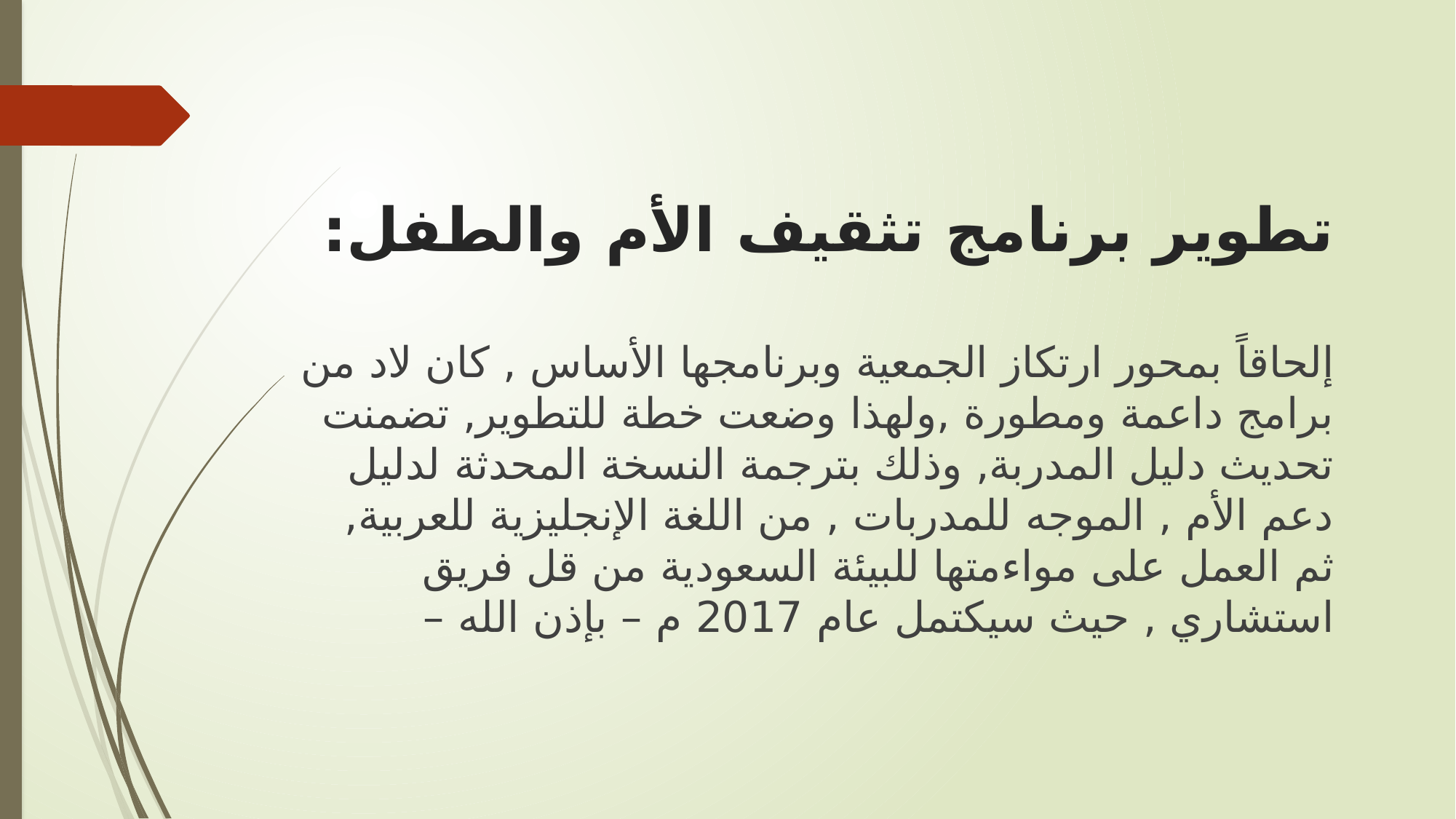

# تطوير برنامج تثقيف الأم والطفل:
إلحاقاً بمحور ارتكاز الجمعية وبرنامجها الأساس , كان لاد من برامج داعمة ومطورة ,ولهذا وضعت خطة للتطوير, تضمنت تحديث دليل المدربة, وذلك بترجمة النسخة المحدثة لدليل دعم الأم , الموجه للمدربات , من اللغة الإنجليزية للعربية, ثم العمل على مواءمتها للبيئة السعودية من قل فريق استشاري , حيث سيكتمل عام 2017 م – بإذن الله –